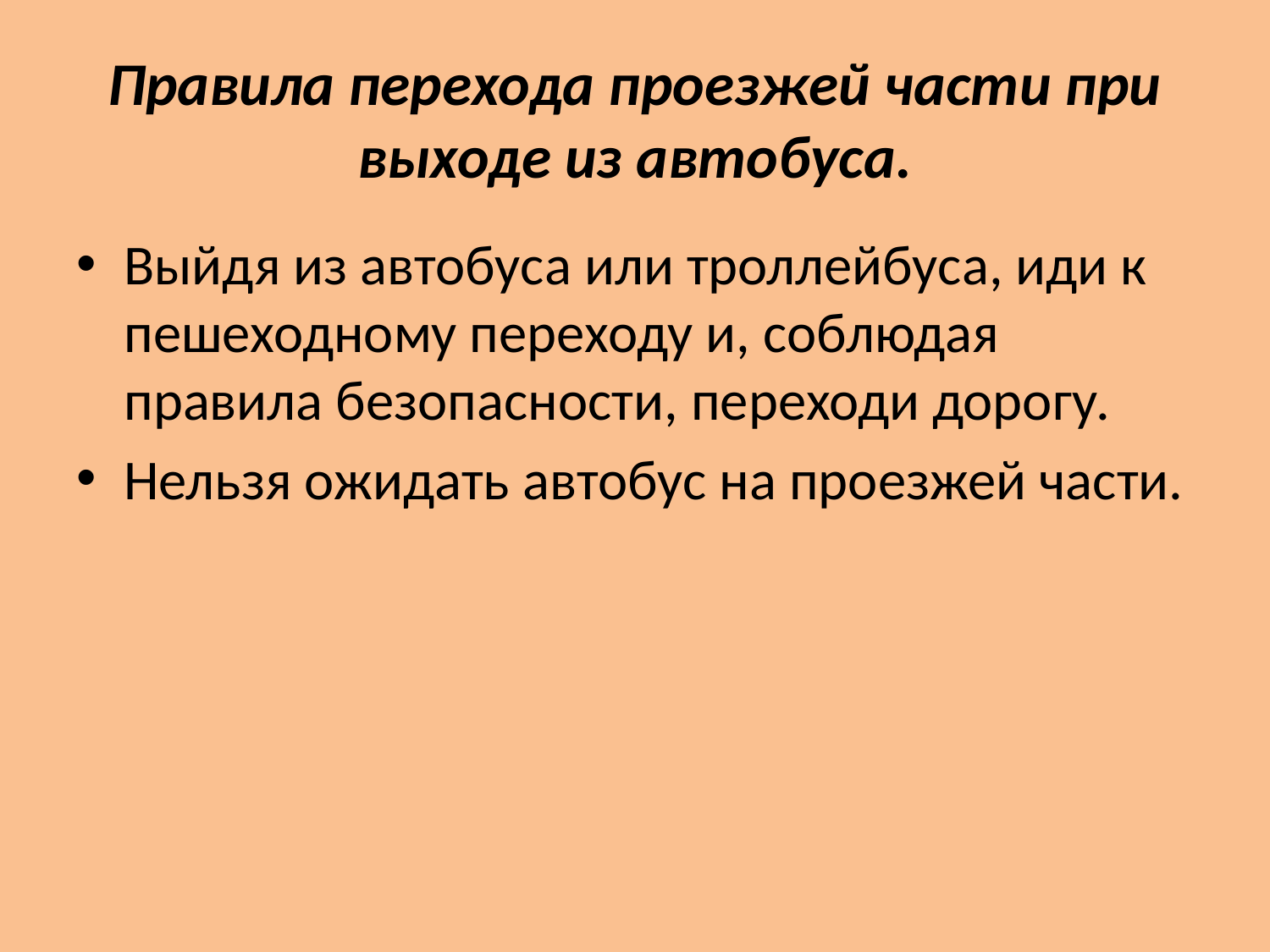

# Правила перехода проезжей части при выходе из автобуса.
Выйдя из автобуса или троллейбуса, иди к пешеходному переходу и, соблюдая правила безопасности, переходи дорогу.
Нельзя ожидать автобус на проезжей части.